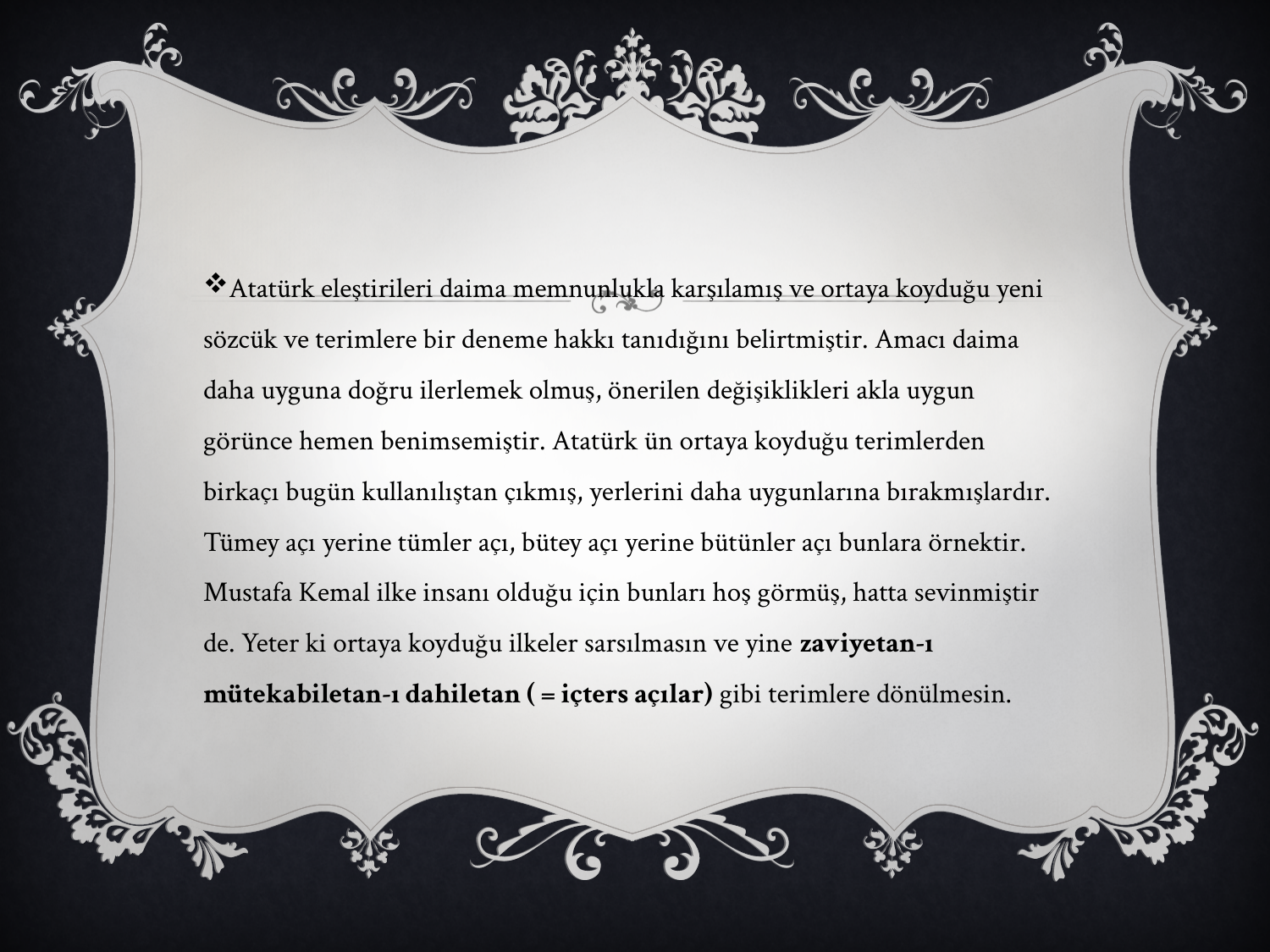

Atatürk eleştirileri daima memnunlukla karşılamış ve ortaya koyduğu yeni sözcük ve terimlere bir deneme hakkı tanıdığını belirtmiştir. Amacı daima daha uyguna doğru ilerlemek olmuş, önerilen değişiklikleri akla uygun görünce hemen benimsemiştir. Atatürk ün ortaya koyduğu terimlerden birkaçı bugün kullanılıştan çıkmış, yerlerini daha uygunlarına bırakmışlardır. Tümey açı yerine tümler açı, bütey açı yerine bütünler açı bunlara örnektir. Mustafa Kemal ilke insanı olduğu için bunları hoş görmüş, hatta sevinmiştir de. Yeter ki ortaya koyduğu ilkeler sarsılmasın ve yine zaviyetan-ı mütekabiletan-ı dahiletan ( = içters açılar) gibi terimlere dönülmesin.